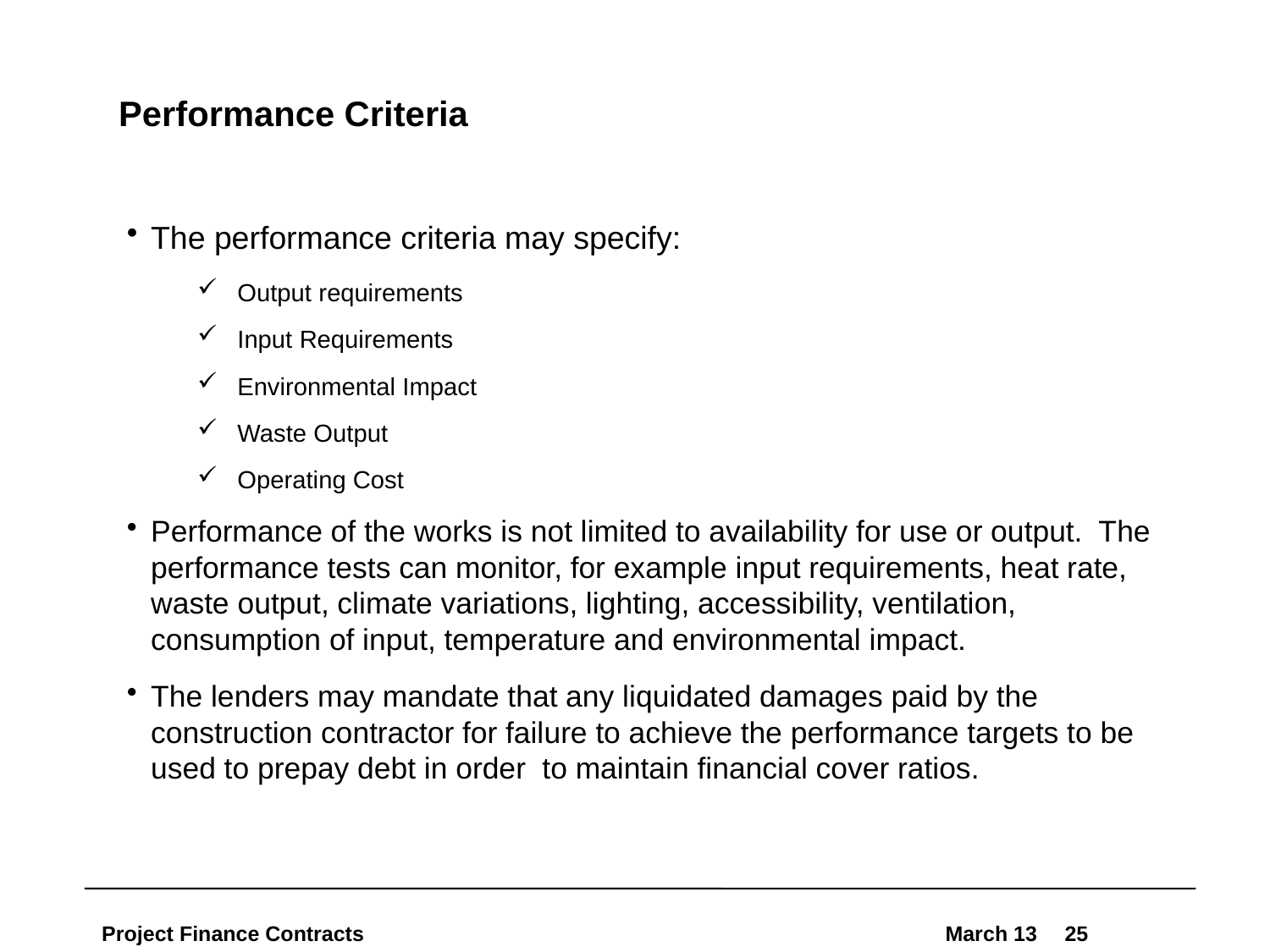

# Performance Criteria
The performance criteria may specify:
Output requirements
Input Requirements
Environmental Impact
Waste Output
Operating Cost
Performance of the works is not limited to availability for use or output.  The performance tests can monitor, for example input requirements, heat rate, waste output, climate variations, lighting, accessibility, ventilation, consumption of input, temperature and environmental impact.
The lenders may mandate that any liquidated damages paid by the construction contractor for failure to achieve the performance targets to be used to prepay debt in order  to maintain financial cover ratios.